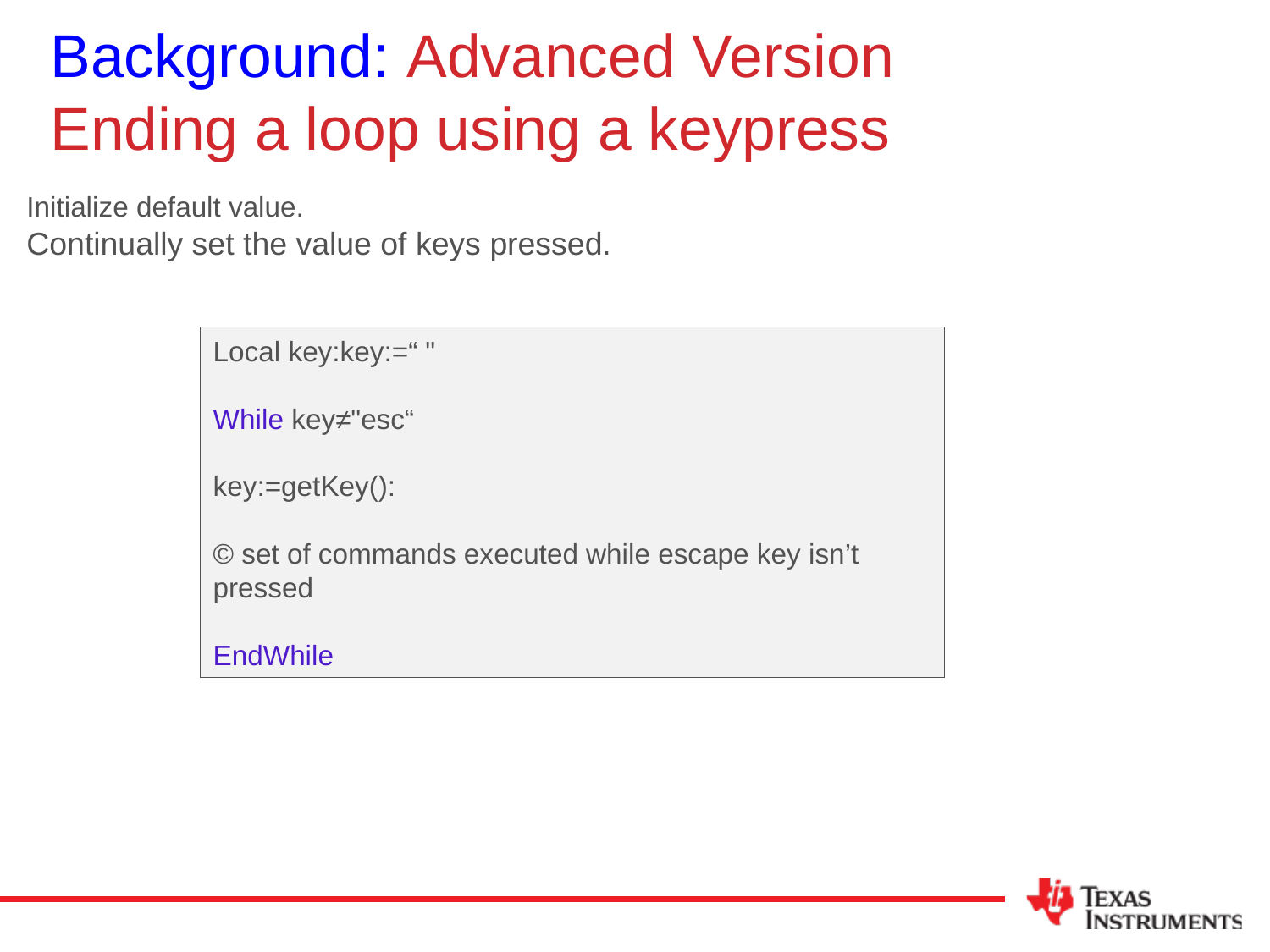

# Background: Advanced Version Ending a loop using a keypress
Initialize default value.
Continually set the value of keys pressed.
Local key:key:=“ "

While key≠"esc“

key:=getKey():

© set of commands executed while escape key isn’t pressed

EndWhile